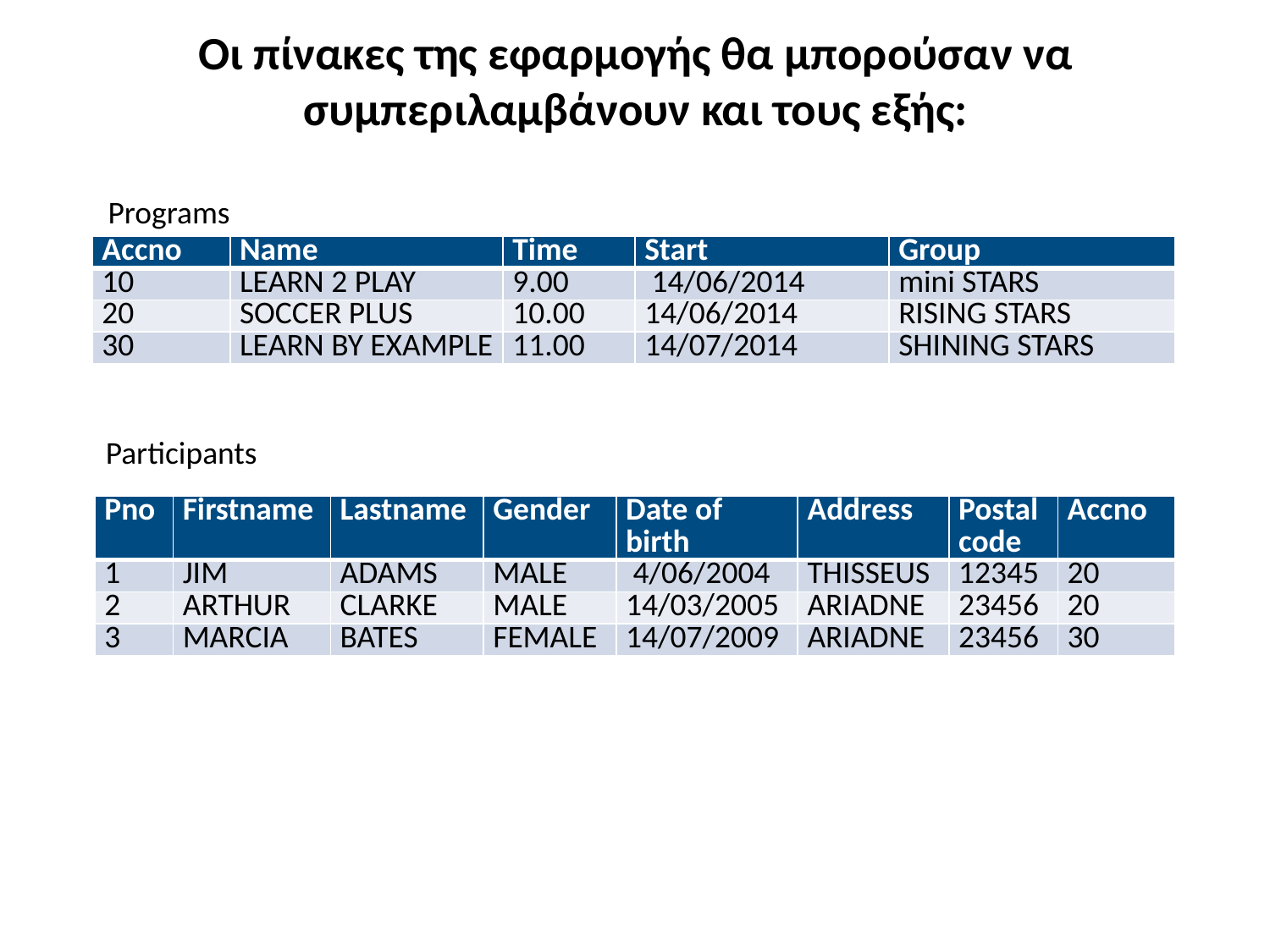

# Οι πίνακες της εφαρμογής θα μπορούσαν να συμπεριλαμβάνουν και τους εξής:
Programs
| Accno | Name | Time | Start | Group |
| --- | --- | --- | --- | --- |
| 10 | LEARN 2 PLAY | 9.00 | 14/06/2014 | mini STARS |
| 20 | SOCCER PLUS | 10.00 | 14/06/2014 | RISING STARS |
| 30 | LEARN BY EXAMPLE | 11.00 | 14/07/2014 | SHINING STARS |
Participants
| Pno | Firstname | Lastname | Gender | Date of birth | Address | Postal code | Accno |
| --- | --- | --- | --- | --- | --- | --- | --- |
| 1 | JIM | ADAMS | MALE | 4/06/2004 | THISSEUS | 12345 | 20 |
| 2 | ARTHUR | CLARKE | MALE | 14/03/2005 | ARIADNE | 23456 | 20 |
| 3 | MARCIA | BATES | FEMALE | 14/07/2009 | ARIADNE | 23456 | 30 |